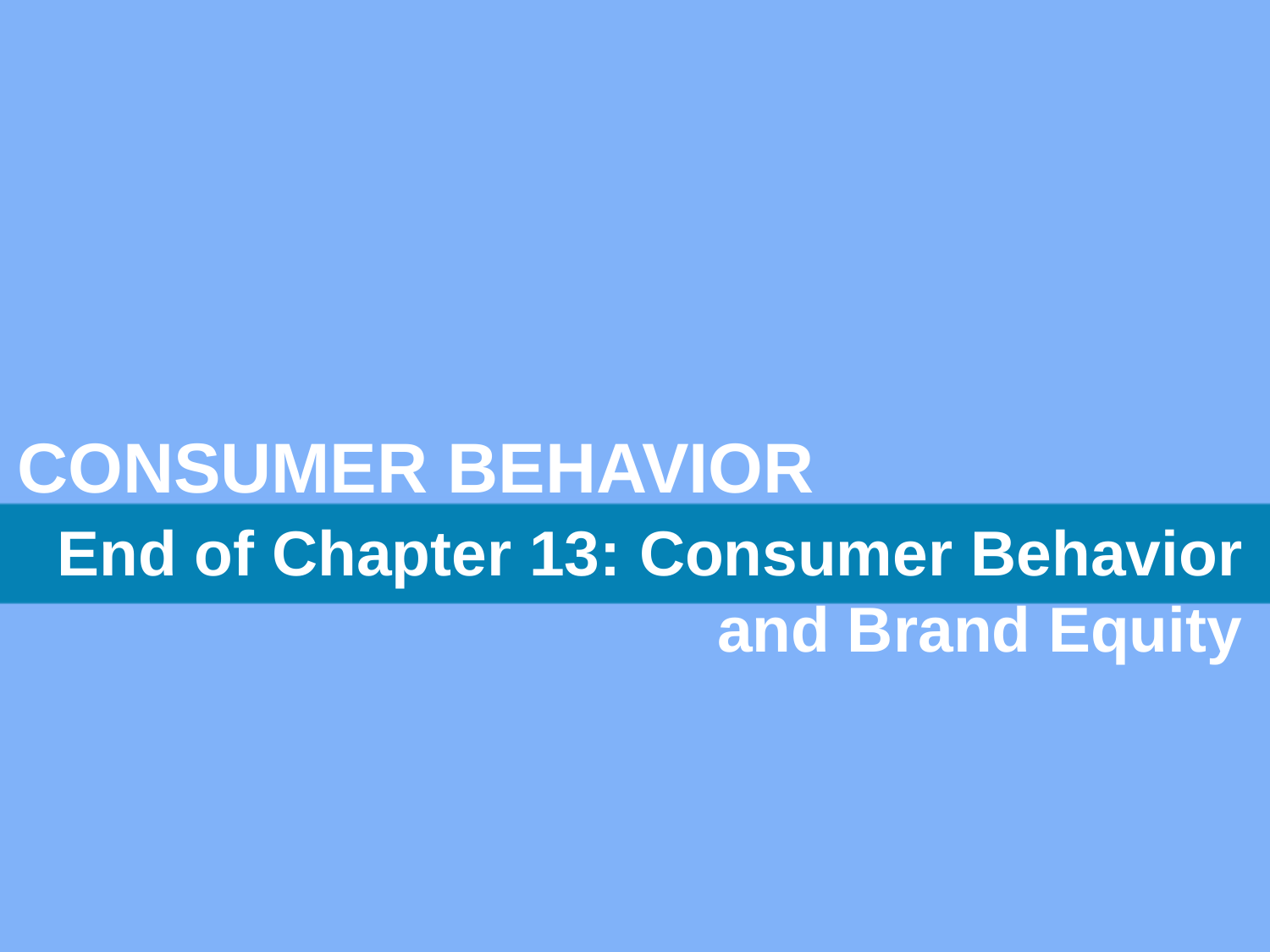

CONSUMER BEHAVIOR
End of Chapter 13: Consumer Behavior and Brand Equity